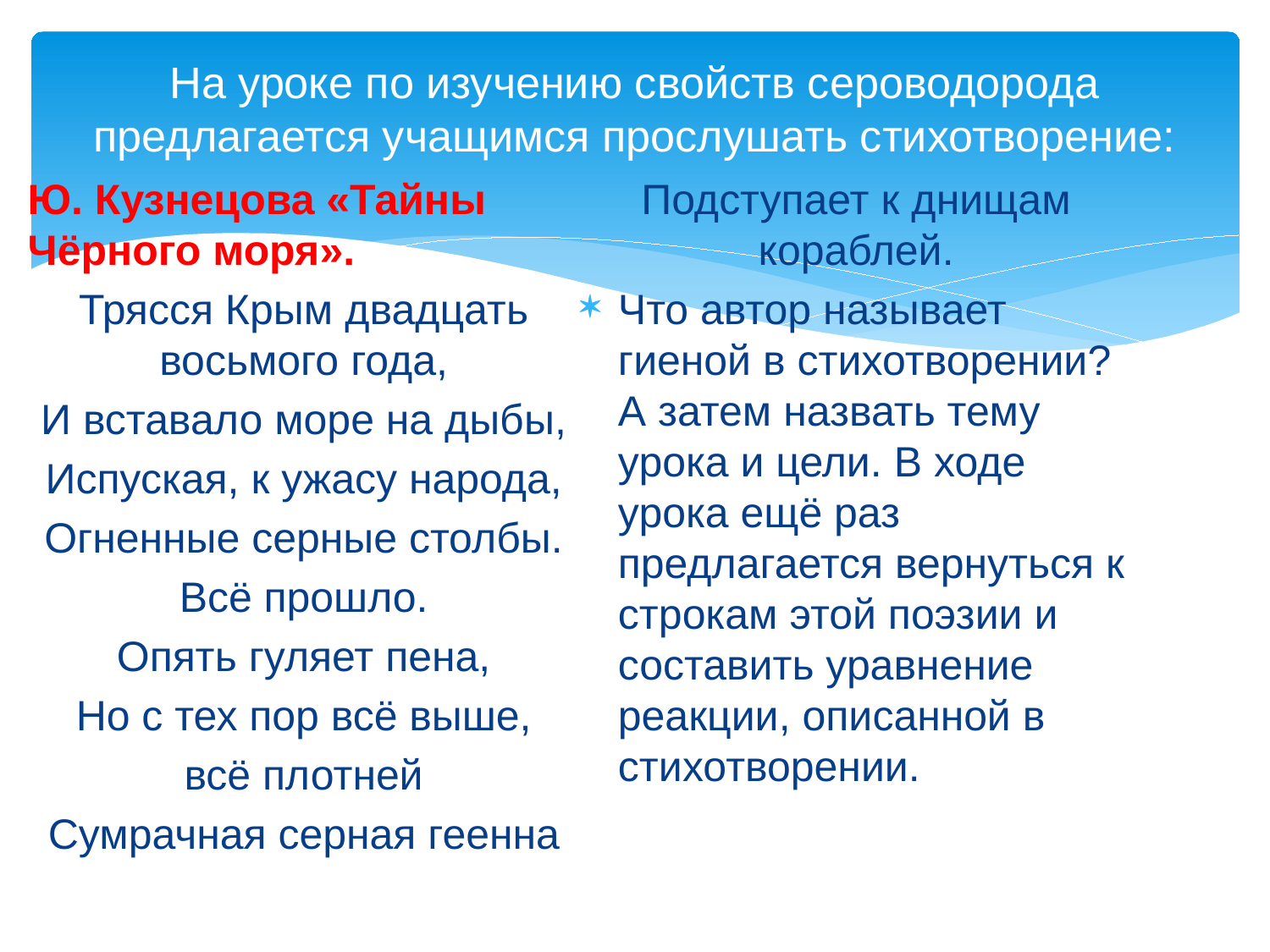

# На уроке по изучению свойств сероводорода предлагается учащимся прослушать стихотворение:
Ю. Кузнецова «Тайны Чёрного моря».
Трясся Крым двадцать восьмого года,
И вставало море на дыбы,
Испуская, к ужасу народа,
Огненные серные столбы.
Всё прошло.
Опять гуляет пена,
Но с тех пор всё выше,
всё плотней
Сумрачная серная геенна
Подступает к днищам кораблей.
Что автор называет гиеной в стихотворении? А затем назвать тему урока и цели. В ходе урока ещё раз предлагается вернуться к строкам этой поэзии и составить уравнение реакции, описанной в стихотворении.